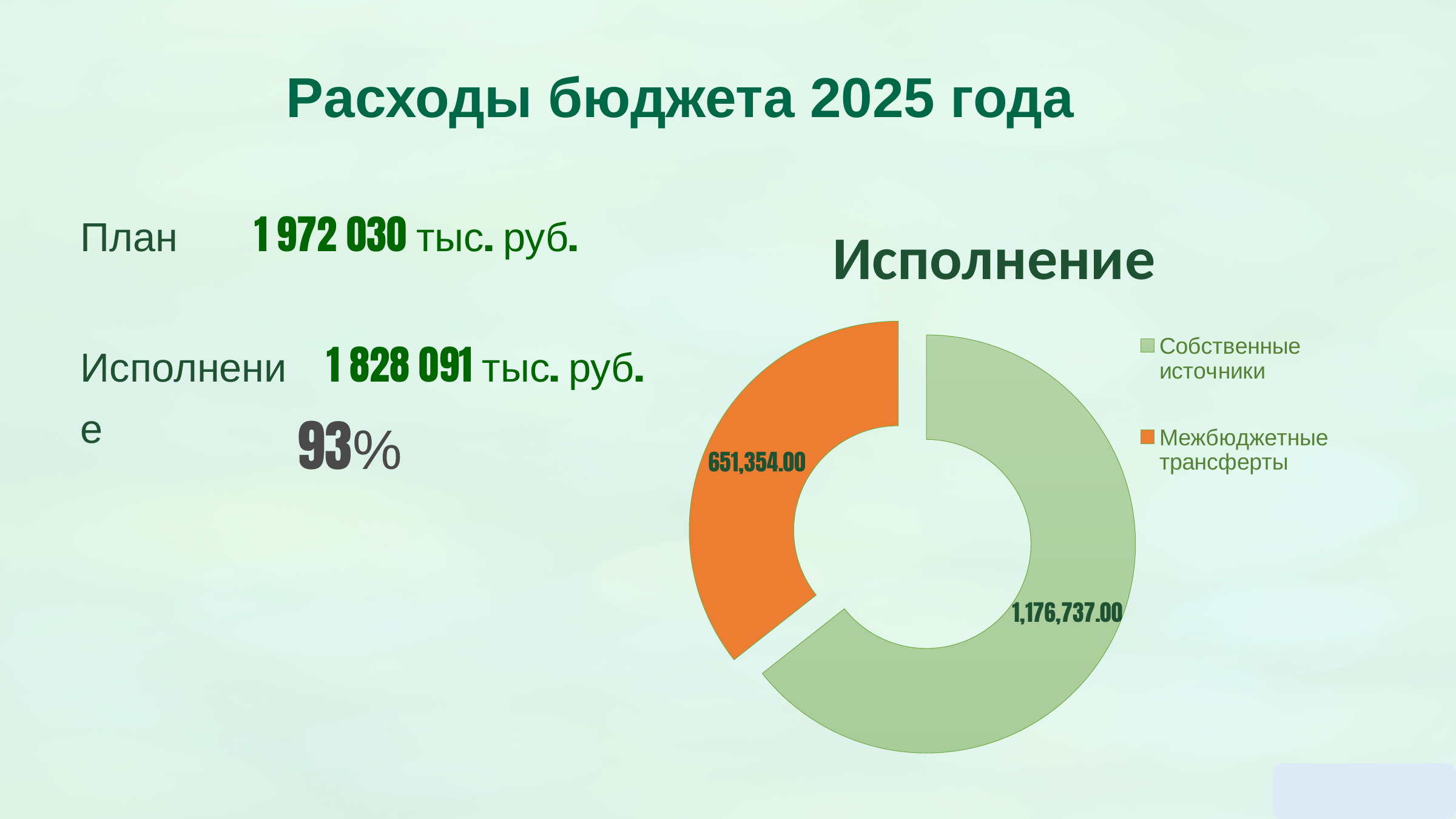

Расходы бюджета 2025 года
| План | 1 972 030 тыс. руб. |
| --- | --- |

### Chart: Исполнение

| Category | Продажи |
|---|---|
| Собственные источники | 1176737.0 |
| Межбюджетные трансферты | 651354.0 |
| Исполнение | 1 828 091 тыс. руб. |
| --- | --- |
93%